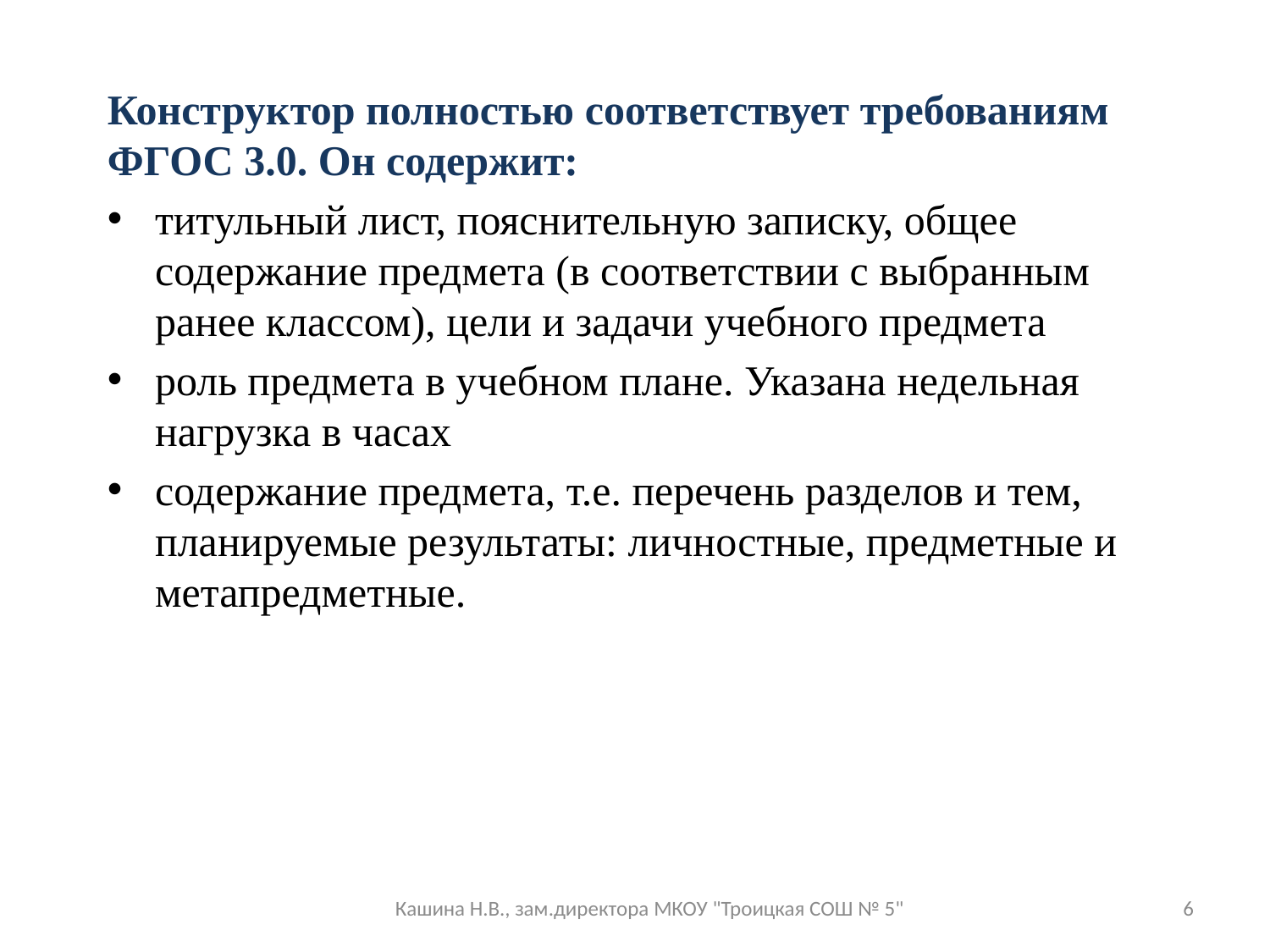

Конструктор полностью соответствует требованиям ФГОС 3.0. Он содержит:
титульный лист, пояснительную записку, общее содержание предмета (в соответствии с выбранным ранее классом), цели и задачи учебного предмета
роль предмета в учебном плане. Указана недельная нагрузка в часах
содержание предмета, т.е. перечень разделов и тем, планируемые результаты: личностные, предметные и метапредметные.
Кашина Н.В., зам.директора МКОУ "Троицкая СОШ № 5"
6